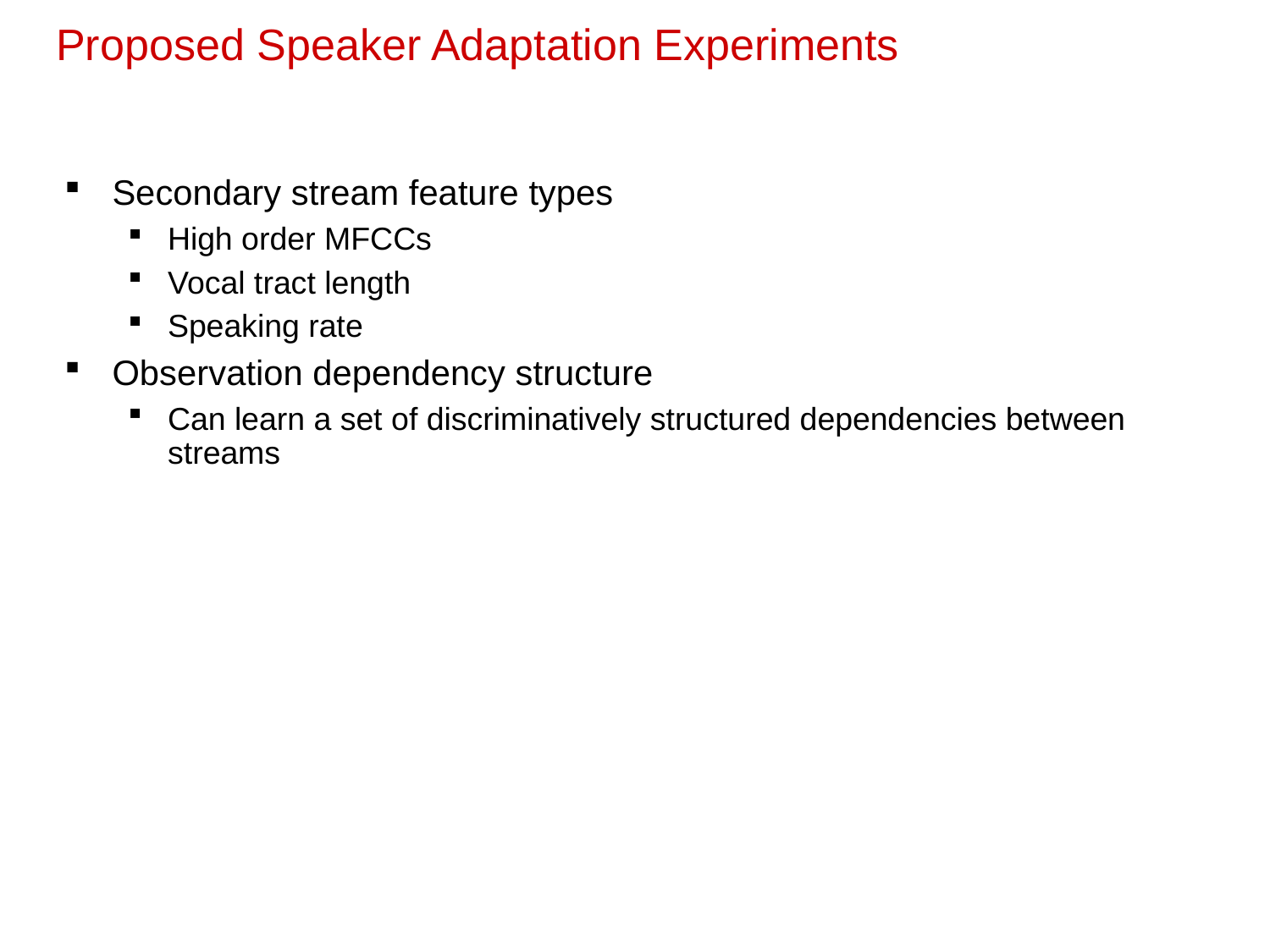

# Proposed Speaker Adaptation Experiments
Secondary stream feature types
High order MFCCs
Vocal tract length
Speaking rate
Observation dependency structure
Can learn a set of discriminatively structured dependencies between streams